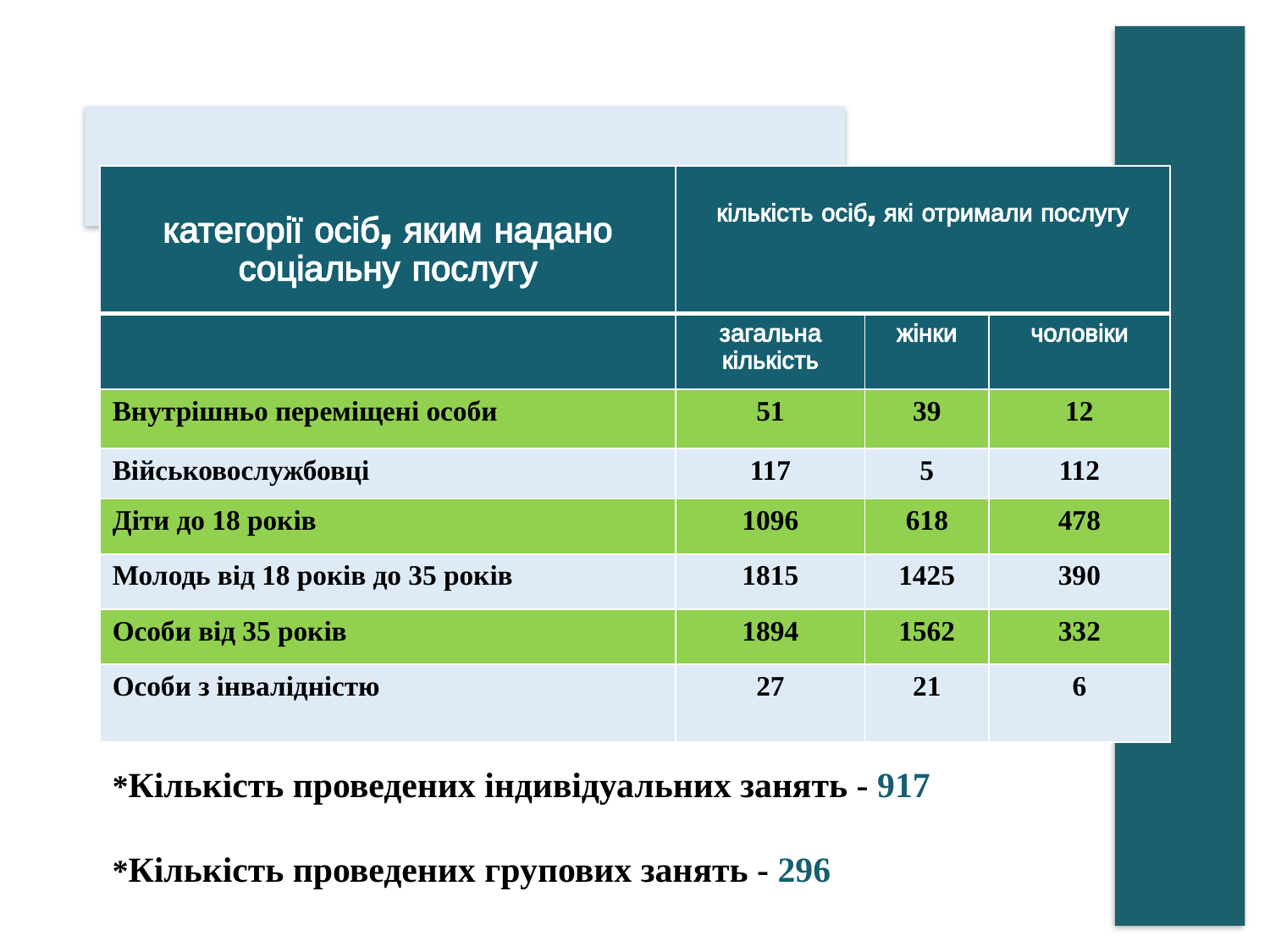

| категорії осіб, яким надано соціальну послугу | кількість осіб, які отримали послугу |  |  |
| --- | --- | --- | --- |
|  | загальна кількість | жінки | чоловіки |
| Внутрішньо переміщені особи | 51 | 39 | 12 |
| Військовослужбовці | 117 | 5 | 112 |
| Діти до 18 років | 1096 | 618 | 478 |
| Молодь від 18 років до 35 років | 1815 | 1425 | 390 |
| Особи від 35 років | 1894 | 1562 | 332 |
| Особи з інвалідністю | 27 | 21 | 6 |
*Кількість проведених індивідуальних занять - 917

*Кількість проведених групових занять - 296